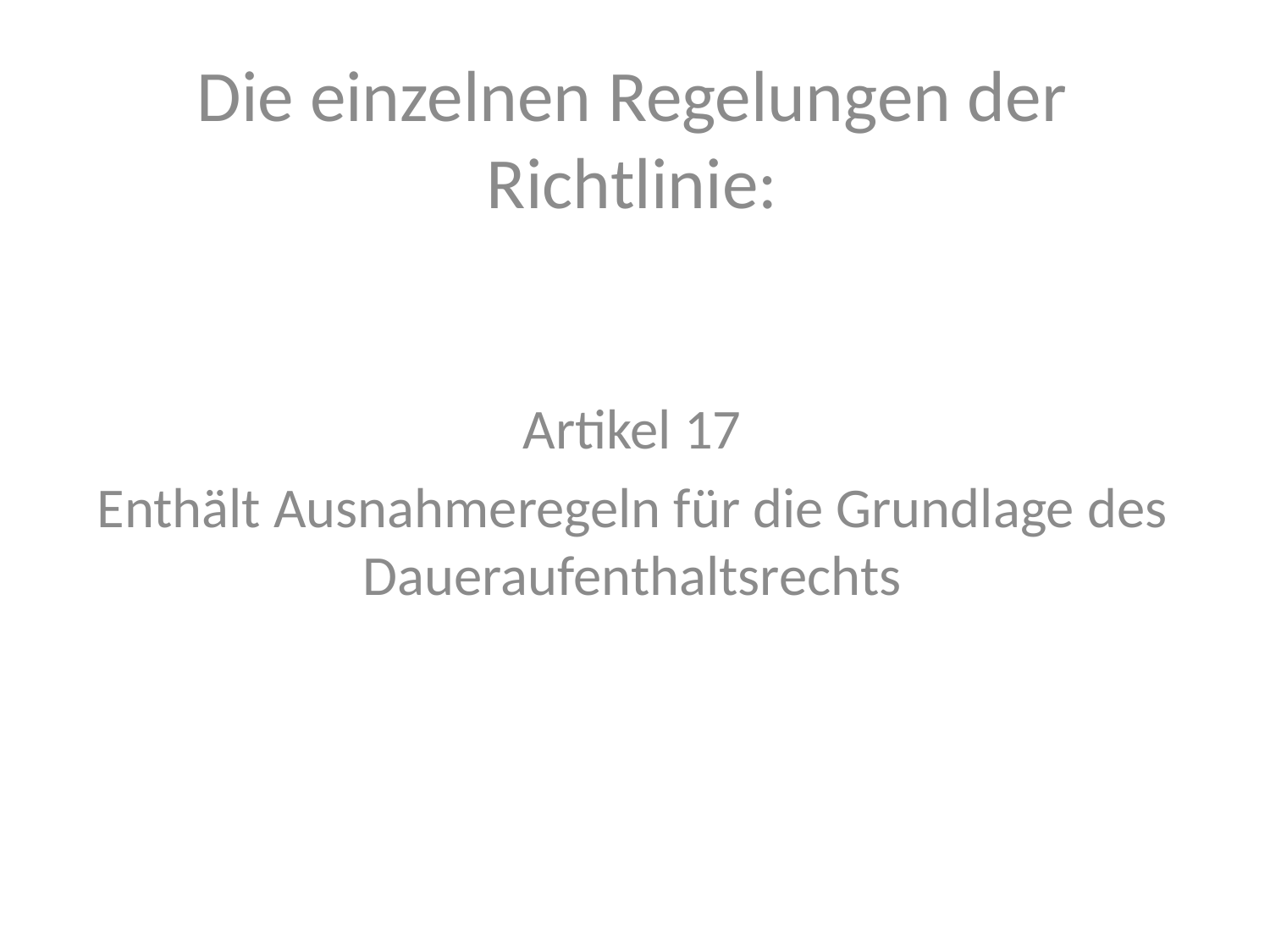

Die einzelnen Regelungen der Richtlinie:

Artikel 17
Enthält Ausnahmeregeln für die Grundlage des Daueraufenthaltsrechts